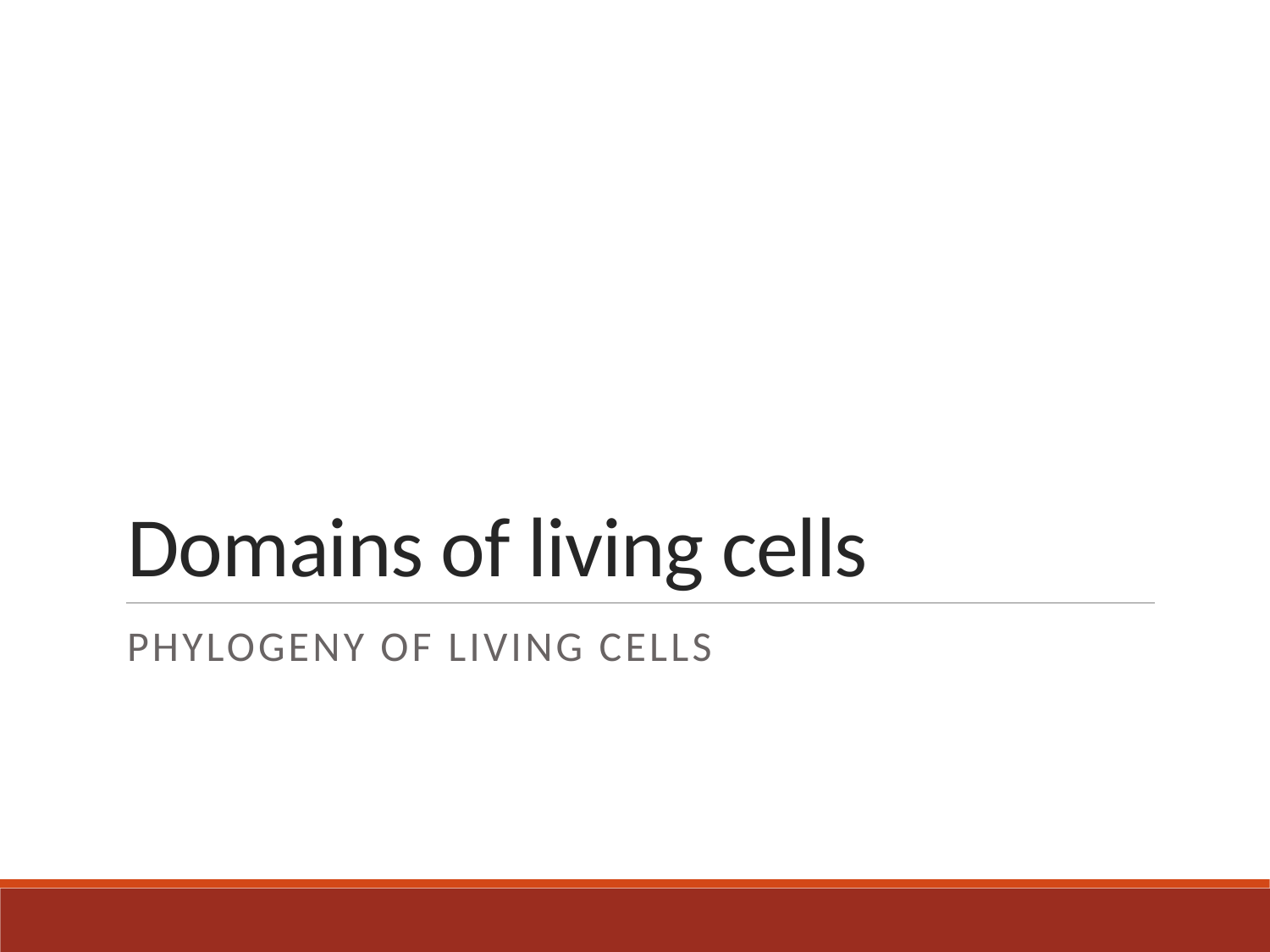

# Domains of living cells
Phylogeny of living cells